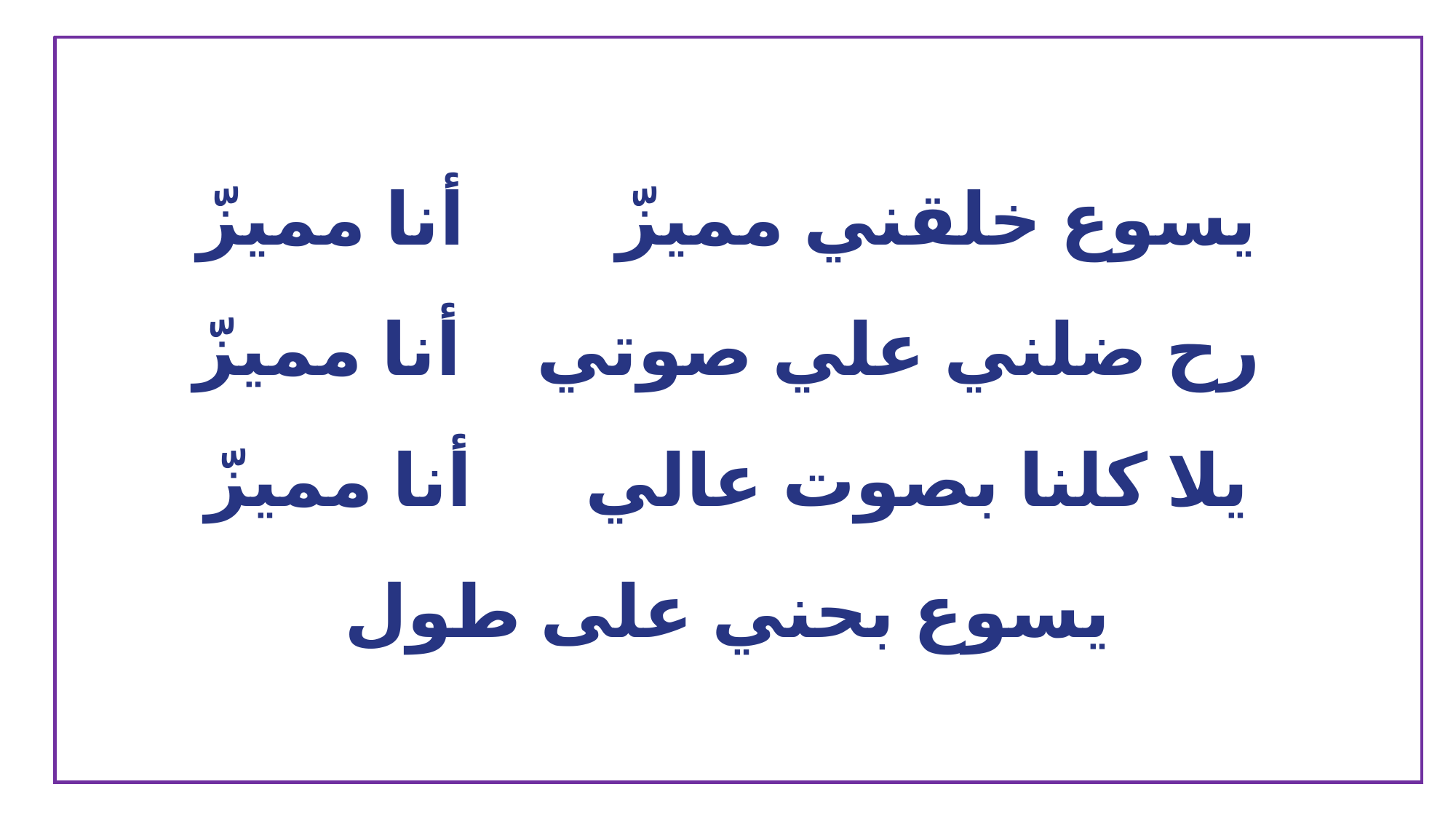

يسوع خلقني مميزّ        أنا مميزّ
رح ضلني علي صوتي    أنا مميزّ
يلا كلنا بصوت عالي      أنا مميزّ
يسوع بحني على طول